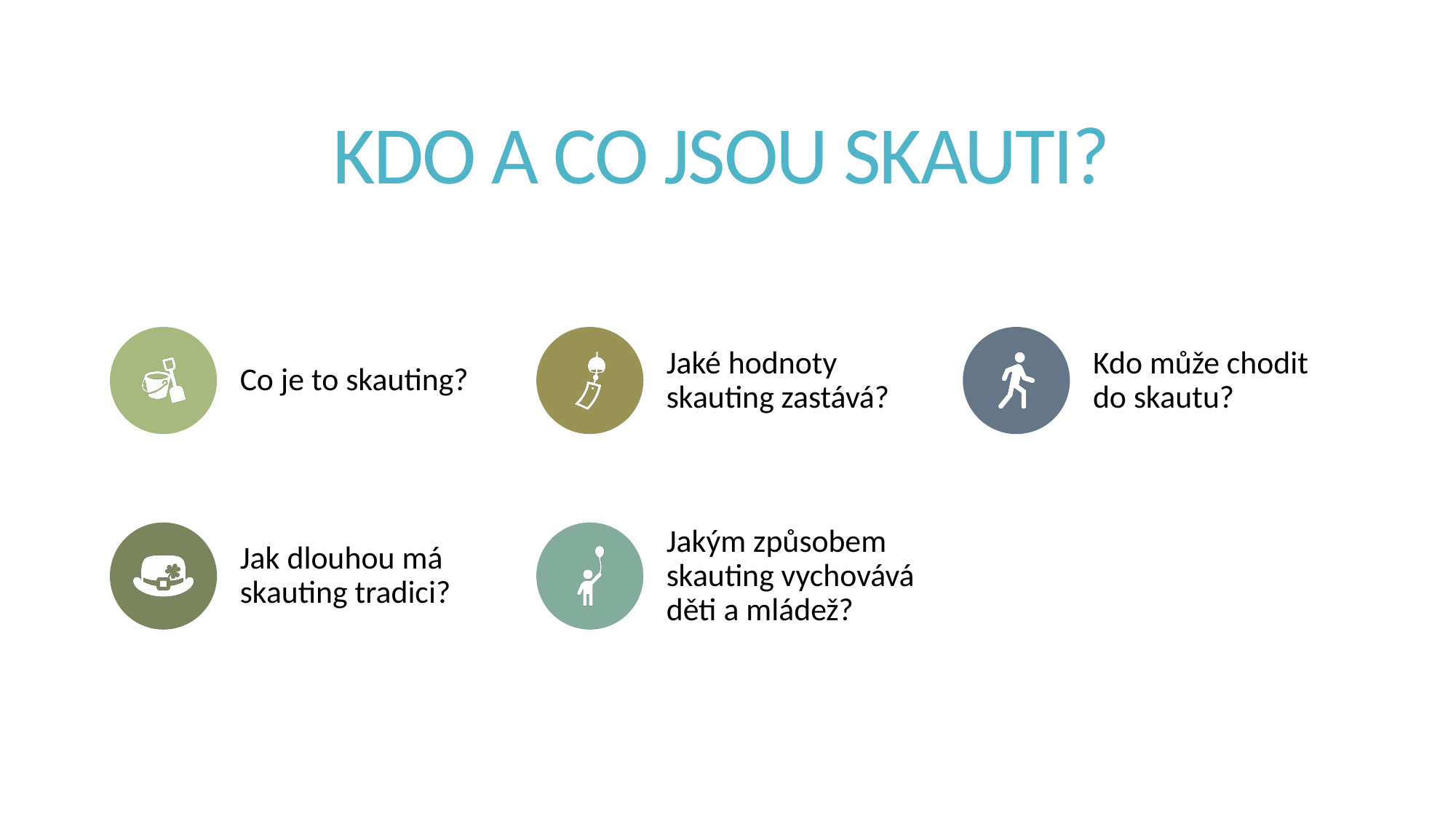

# KDO A CO JSOU SKAUTI?
Co je to skauting?
Jaké hodnoty skauting zastává?
Kdo může chodit do skautu?
Jak dlouhou má skauting tradici?
Jakým způsobem skauting vychovává děti a mládež?